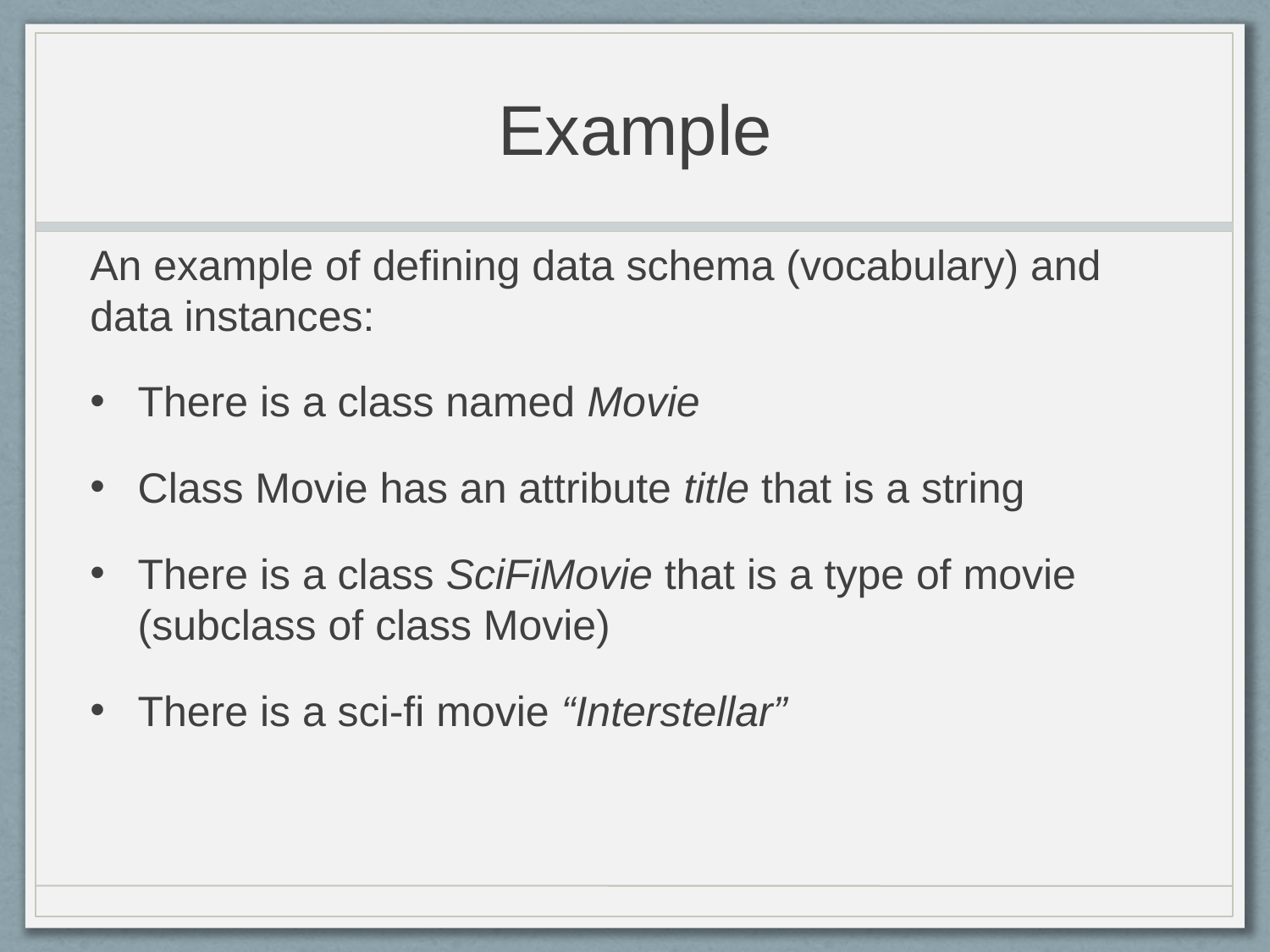

# Example
An example of defining data schema (vocabulary) and data instances:
There is a class named Movie
Class Movie has an attribute title that is a string
There is a class SciFiMovie that is a type of movie (subclass of class Movie)
There is a sci-fi movie “Interstellar”